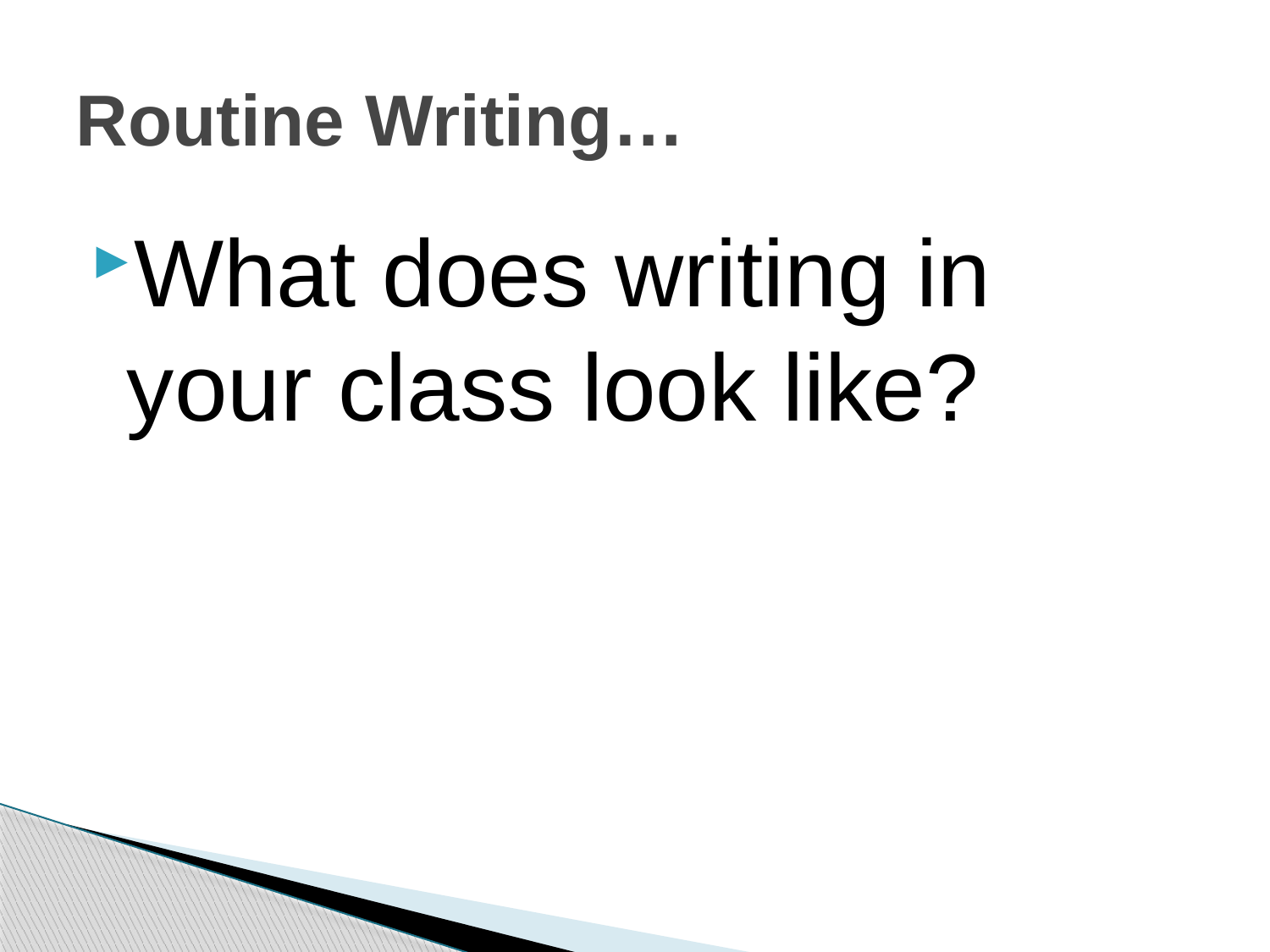

# Routine Writing…
What does writing in your class look like?